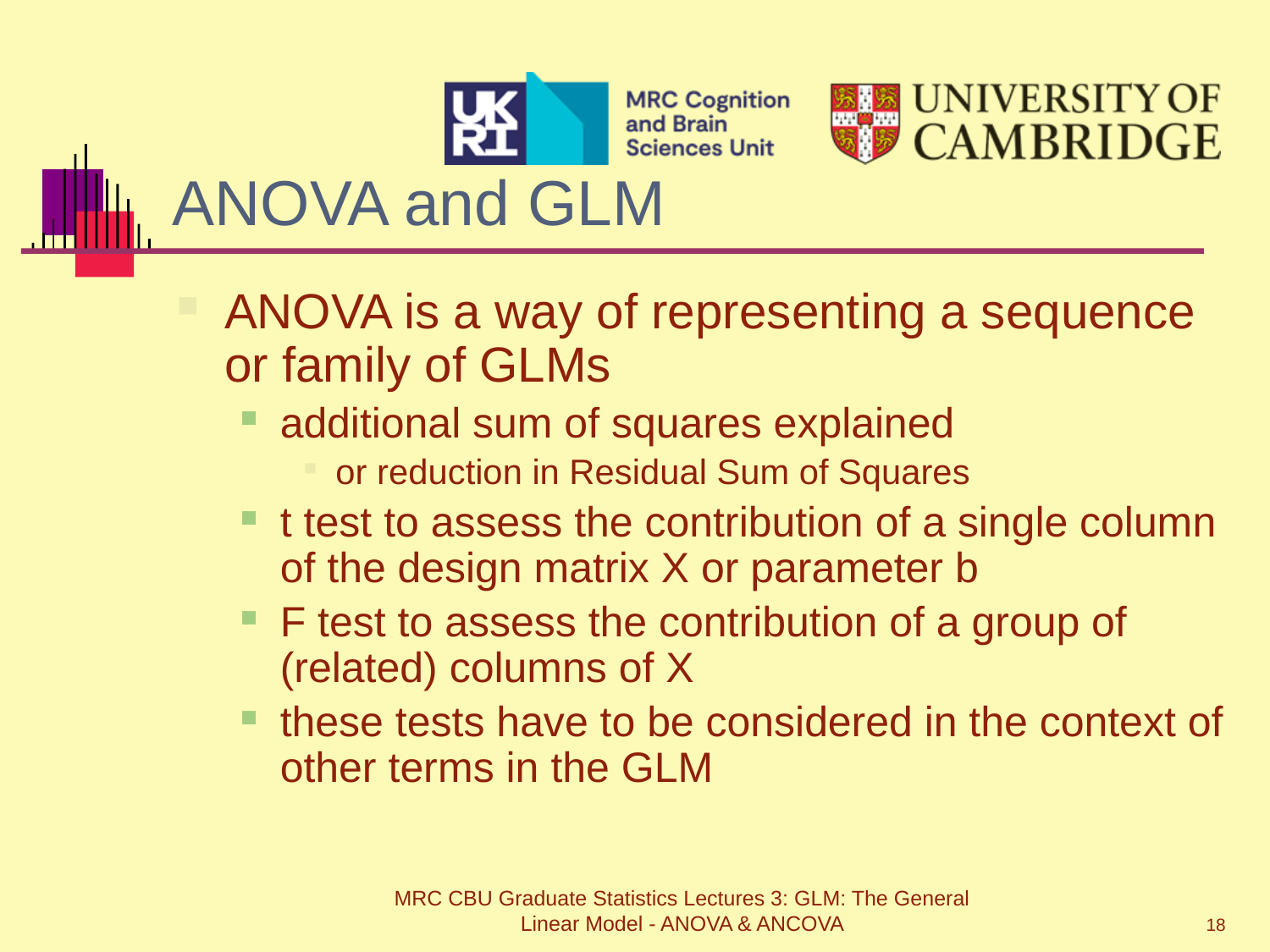

# ANOVA and GLM
ANOVA is a way of representing a sequence or family of GLMs
additional sum of squares explained
or reduction in Residual Sum of Squares
t test to assess the contribution of a single column of the design matrix X or parameter b
F test to assess the contribution of a group of (related) columns of X
these tests have to be considered in the context of other terms in the GLM

MRC CBU Graduate Statistics Lectures 3: GLM: The General Linear Model - ANOVA & ANCOVA
18